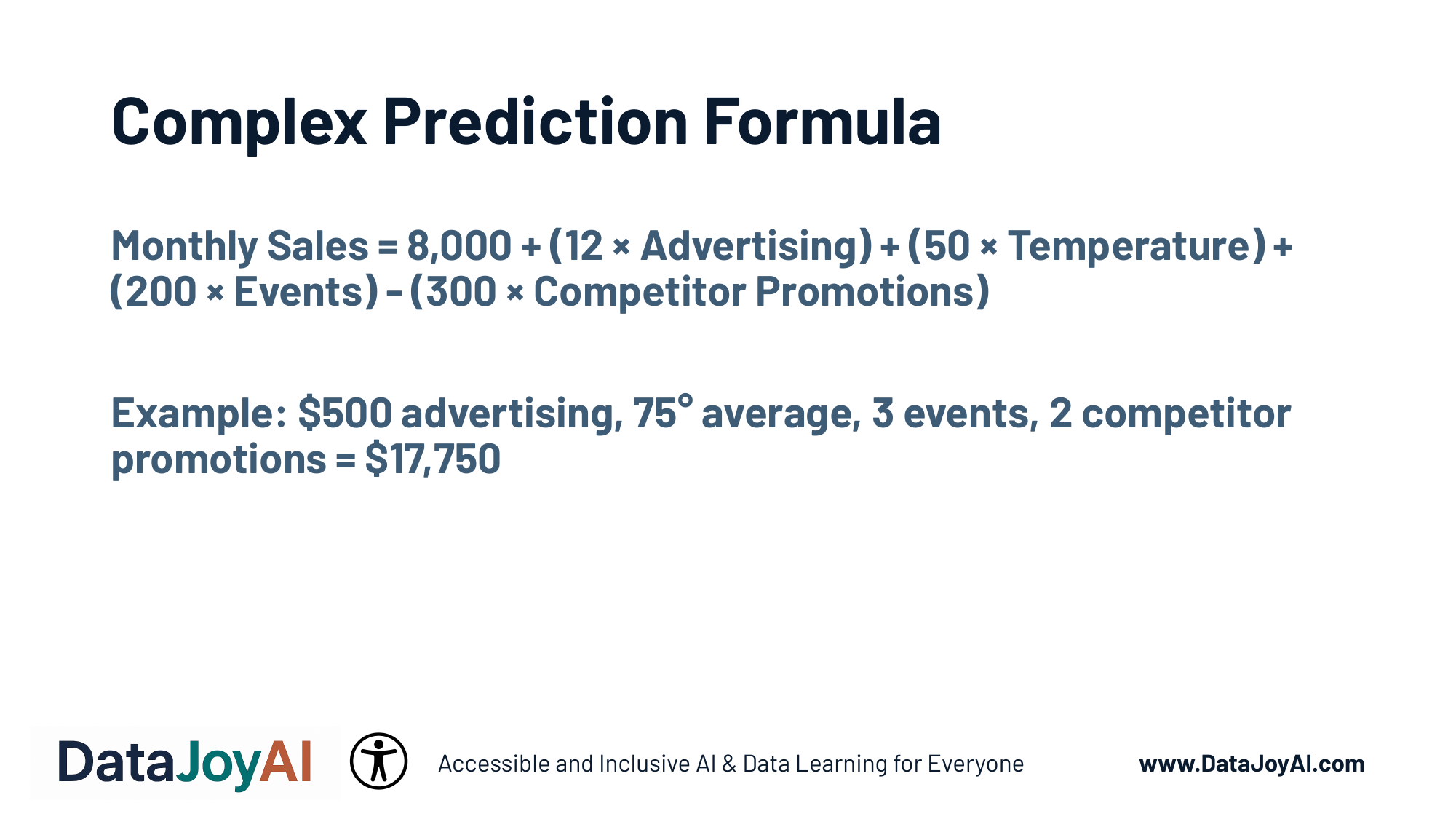

# Complex Prediction Formula
Monthly Sales = 8,000 + (12 × Advertising) + (50 × Temperature) + (200 × Events) - (300 × Competitor Promotions)

Example: $500 advertising, 75° average, 3 events, 2 competitor promotions = $17,750